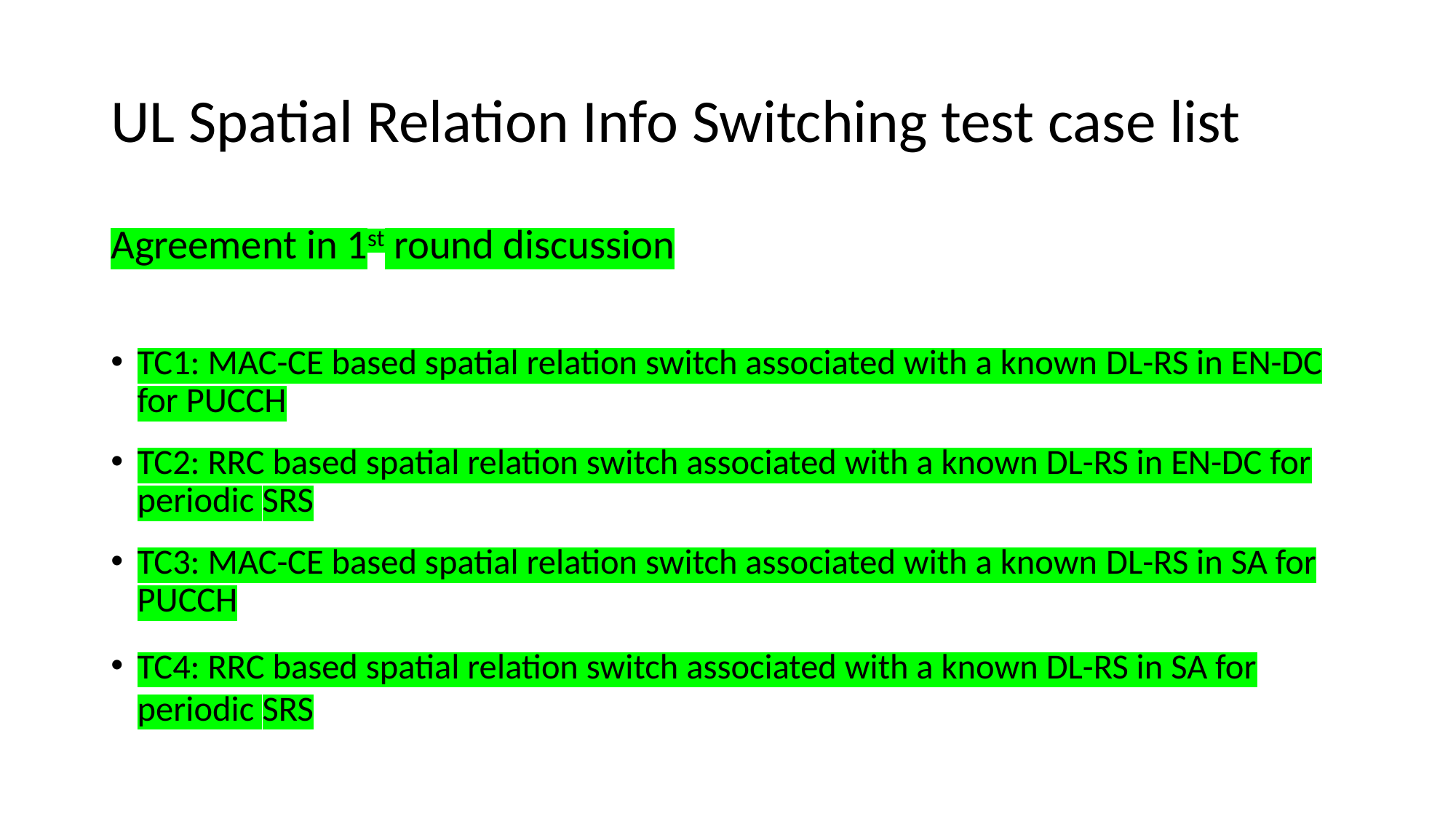

# UL Spatial Relation Info Switching test case list
Agreement in 1st round discussion

TC1: MAC-CE based spatial relation switch associated with a known DL-RS in EN-DC for PUCCH
TC2: RRC based spatial relation switch associated with a known DL-RS in EN-DC for periodic SRS
TC3: MAC-CE based spatial relation switch associated with a known DL-RS in SA for PUCCH
TC4: RRC based spatial relation switch associated with a known DL-RS in SA for periodic SRS